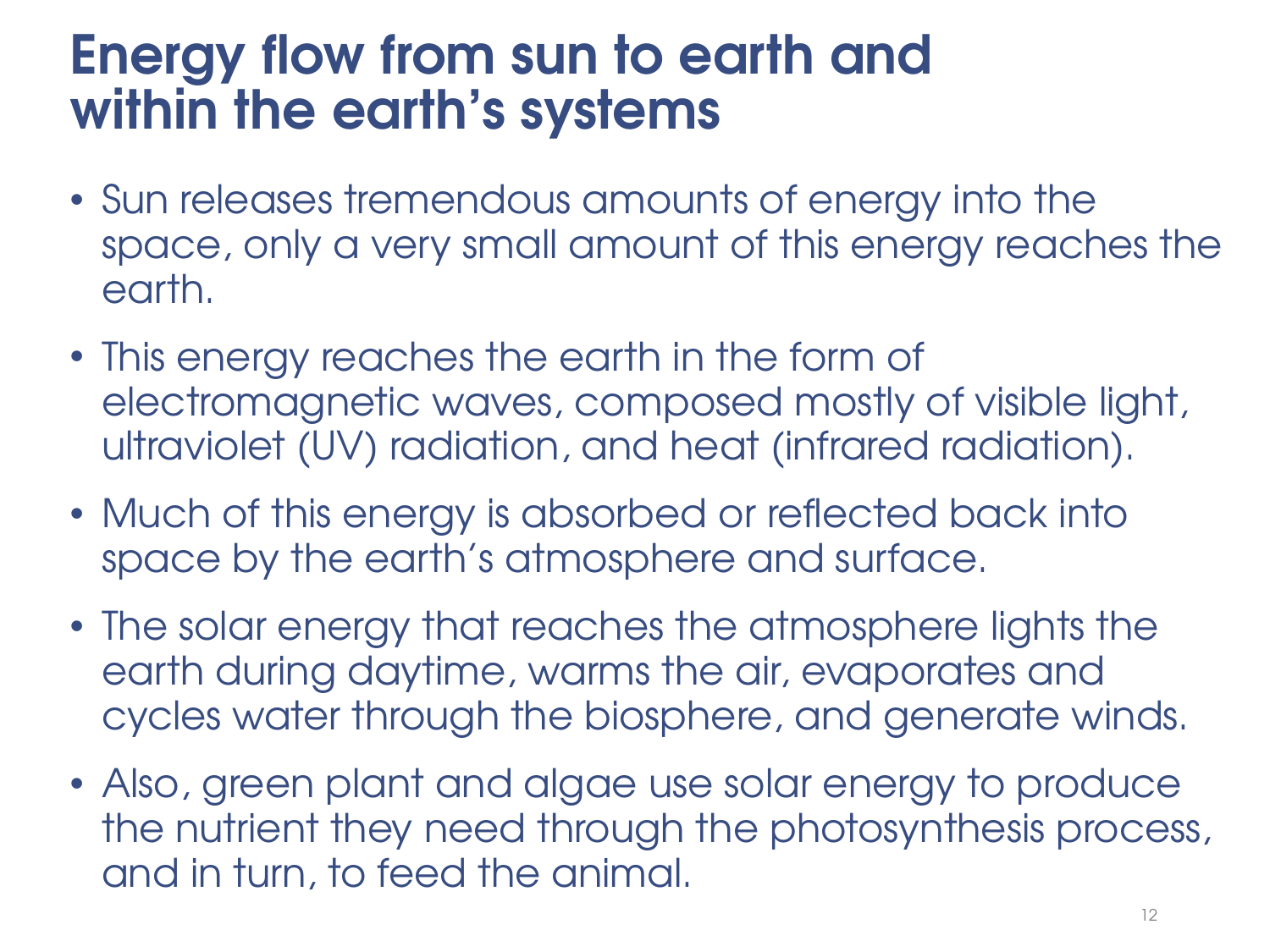

# Energy flow from sun to earth and within the earth’s systems
Sun releases tremendous amounts of energy into the space, only a very small amount of this energy reaches the earth.
This energy reaches the earth in the form of electromagnetic waves, composed mostly of visible light, ultraviolet (UV) radiation, and heat (infrared radiation).
Much of this energy is absorbed or reflected back into space by the earth’s atmosphere and surface.
The solar energy that reaches the atmosphere lights the earth during daytime, warms the air, evaporates and cycles water through the biosphere, and generate winds.
Also, green plant and algae use solar energy to produce the nutrient they need through the photosynthesis process, and in turn, to feed the animal.
12